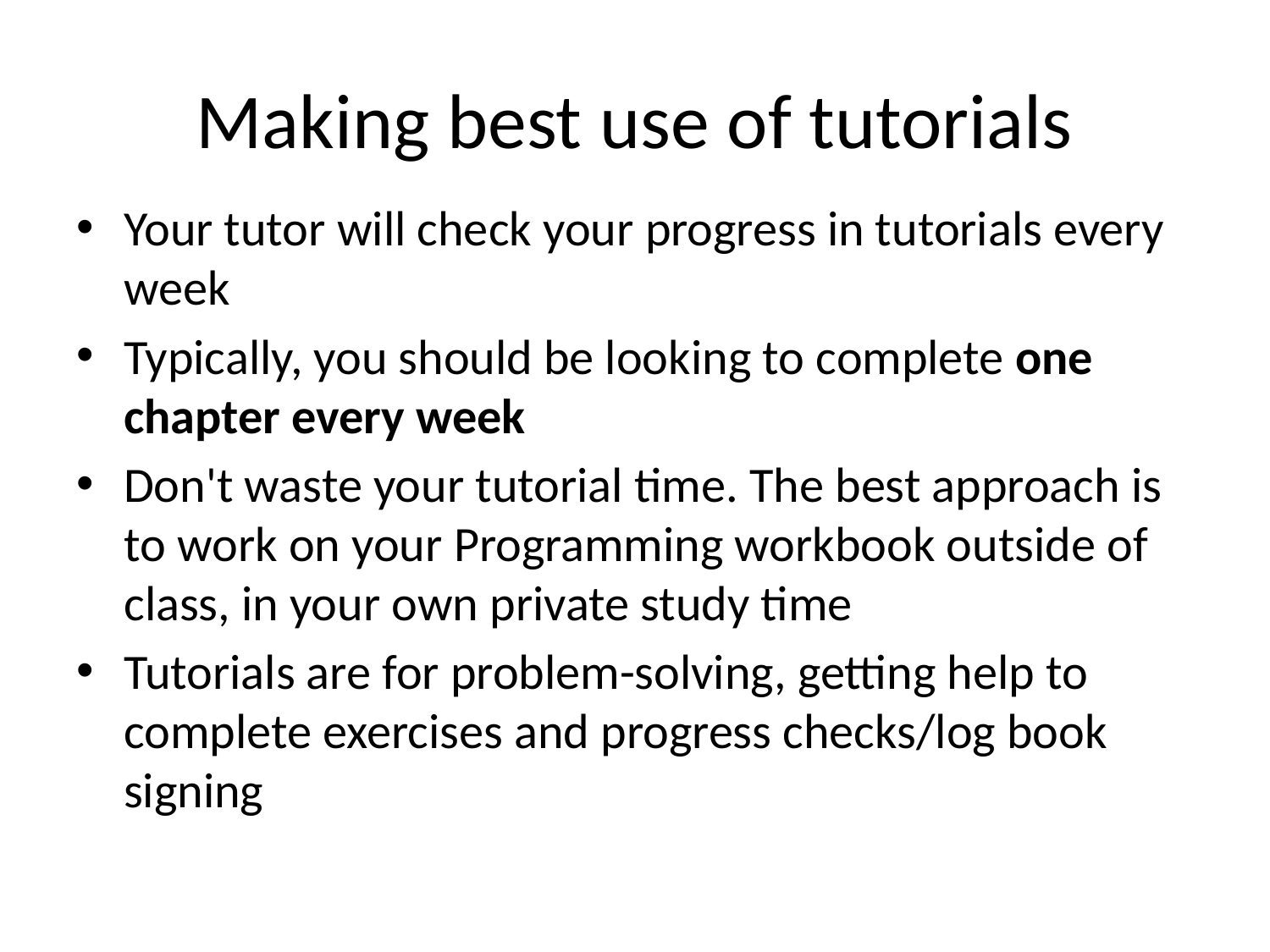

# Making best use of tutorials
Your tutor will check your progress in tutorials every week
Typically, you should be looking to complete one chapter every week
Don't waste your tutorial time. The best approach is to work on your Programming workbook outside of class, in your own private study time
Tutorials are for problem-solving, getting help to complete exercises and progress checks/log book signing